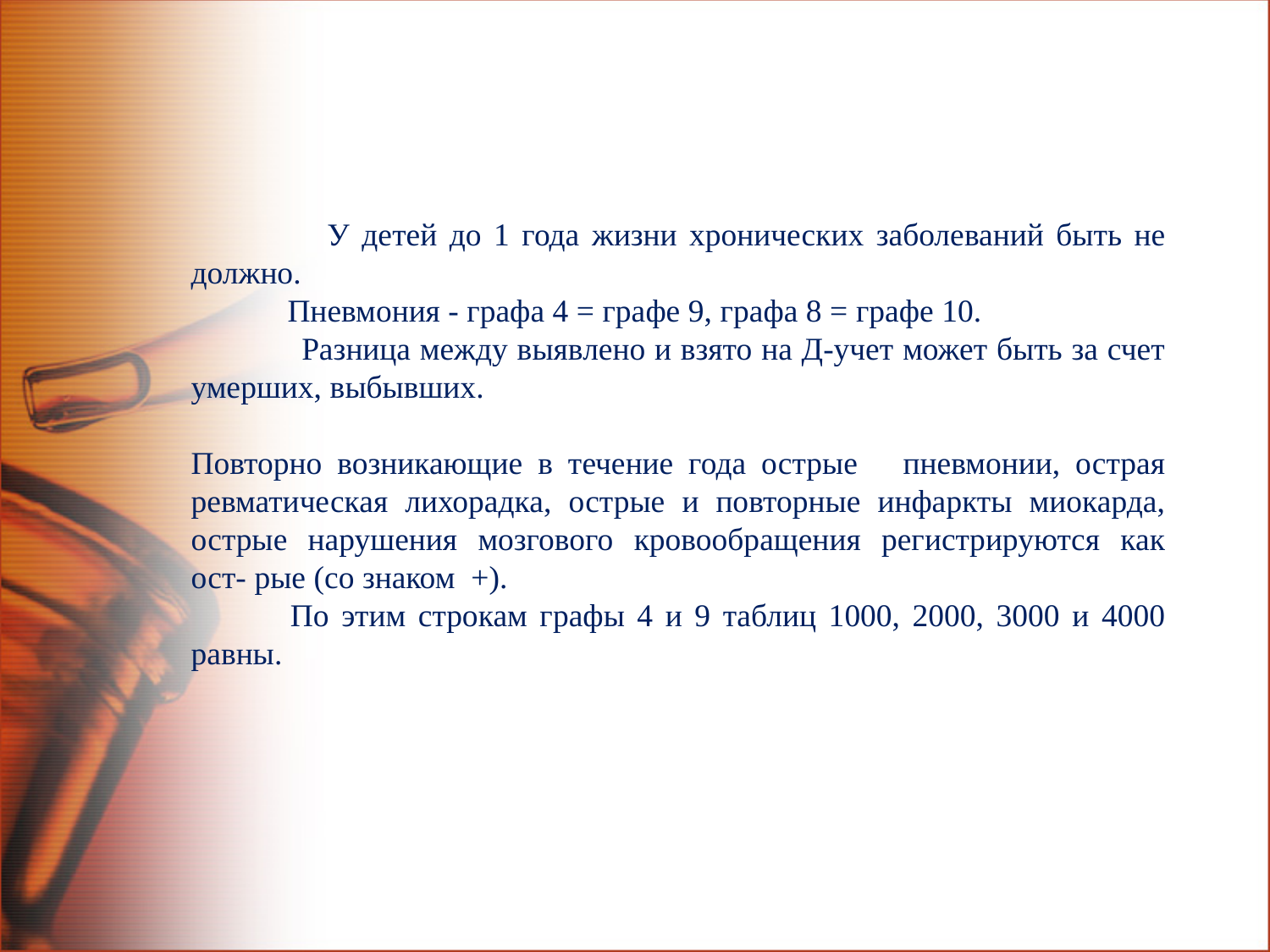

У детей до 1 года жизни хронических заболеваний быть не должно.
            Пневмония - графа 4 = графе 9, графа 8 = графе 10.
            Разница между выявлено и взято на Д-учет может быть за счет умерших, выбывших.

Повторно возникающие в течение года острые   пневмонии, острая ревматическая лихорадка, острые и повторные инфаркты миокарда, острые нарушения мозгового кровообращения регистрируются как ост- рые (со знаком  +).
        По этим строкам графы 4 и 9 таблиц 1000, 2000, 3000 и 4000 равны.